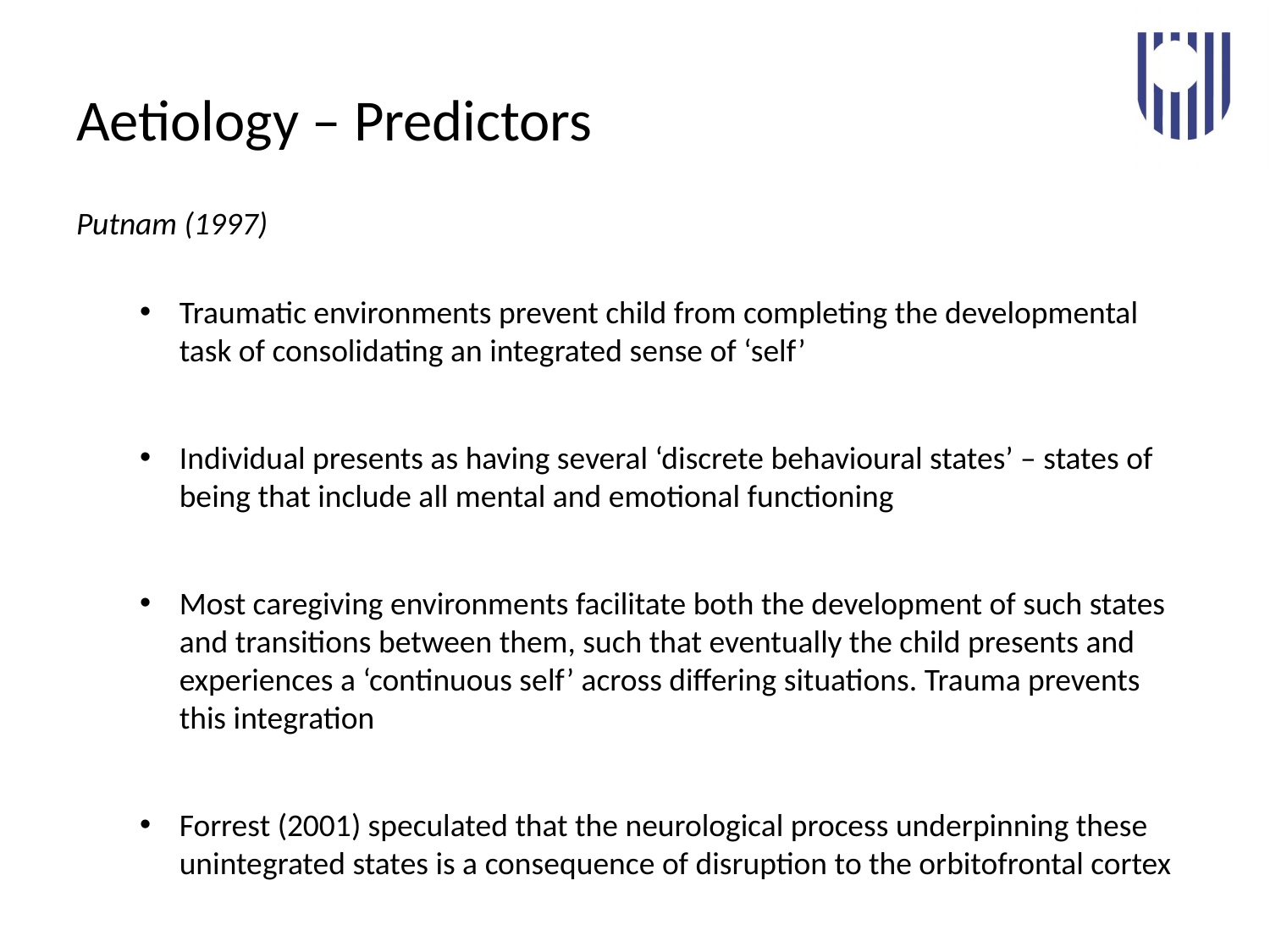

# Aetiology – Predictors
Putnam (1997)

Traumatic environments prevent child from completing the developmental task of consolidating an integrated sense of ‘self’

Individual presents as having several ‘discrete behavioural states’ – states of being that include all mental and emotional functioning

Most caregiving environments facilitate both the development of such states and transitions between them, such that eventually the child presents and experiences a ‘continuous self’ across differing situations. Trauma prevents this integration

Forrest (2001) speculated that the neurological process underpinning these unintegrated states is a consequence of disruption to the orbitofrontal cortex